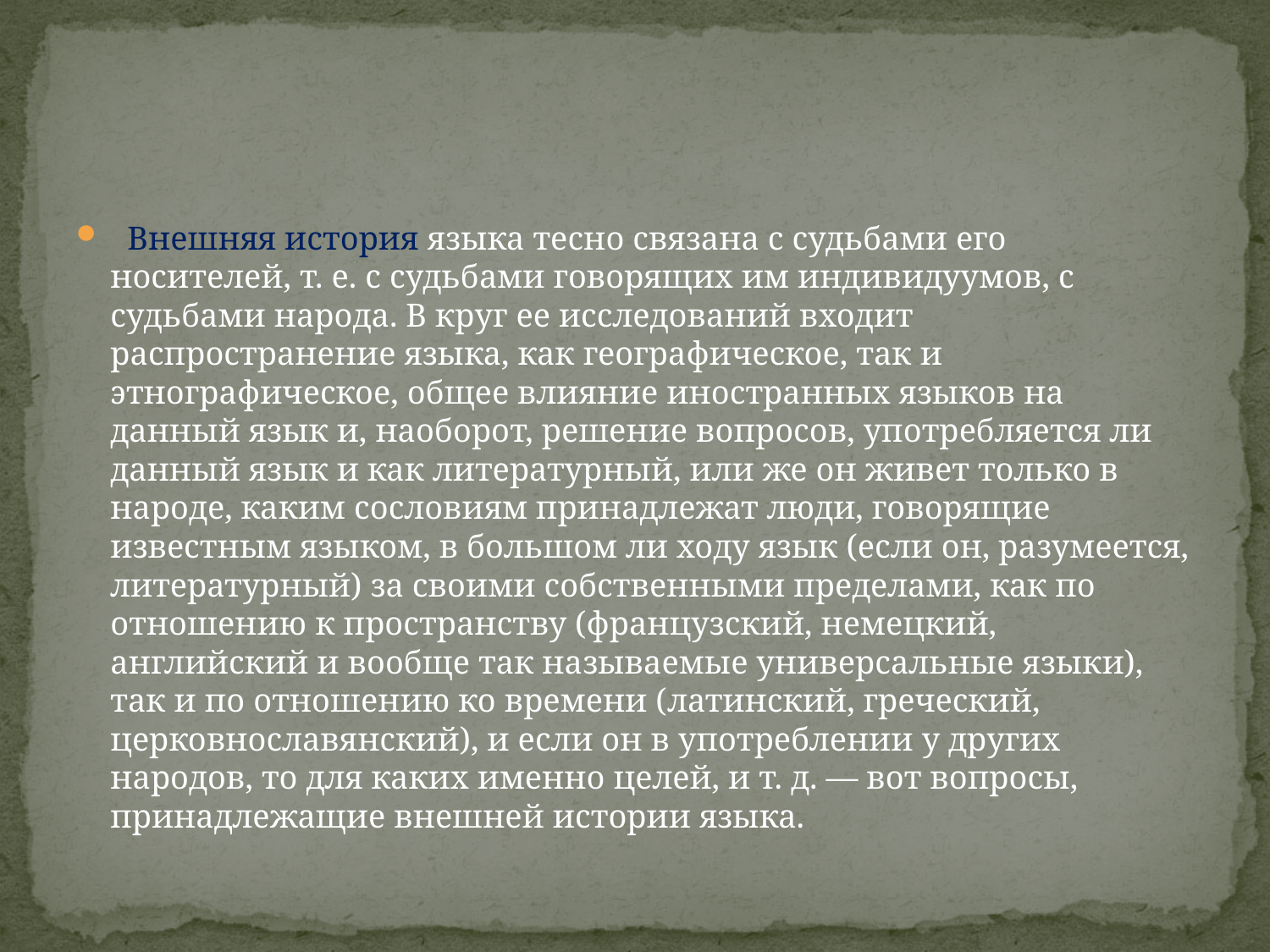

#
  Внешняя история языка тесно связана с судьбами его носителей, т. е. с судьбами говорящих им индивидуумов, с судьбами народа. В круг ее исследований входит распространение языка, как географическое, так и этнографическое, общее влияние иностранных языков на данный язык и, наоборот, решение вопросов, употребляется ли данный язык и как литературный, или же он живет только в народе, каким сословиям принадлежат люди, говорящие известным языком, в большом ли ходу язык (если он, разумеется, литературный) за своими собственными пределами, как по отношению к пространству (французский, немецкий, английский и вообще так называемые универсальные языки), так и по отношению ко времени (латинский, греческий, церковнославянский), и если он в употреблении у других народов, то для каких именно целей, и т. д. — вот вопросы, принадлежащие внешней истории языка.